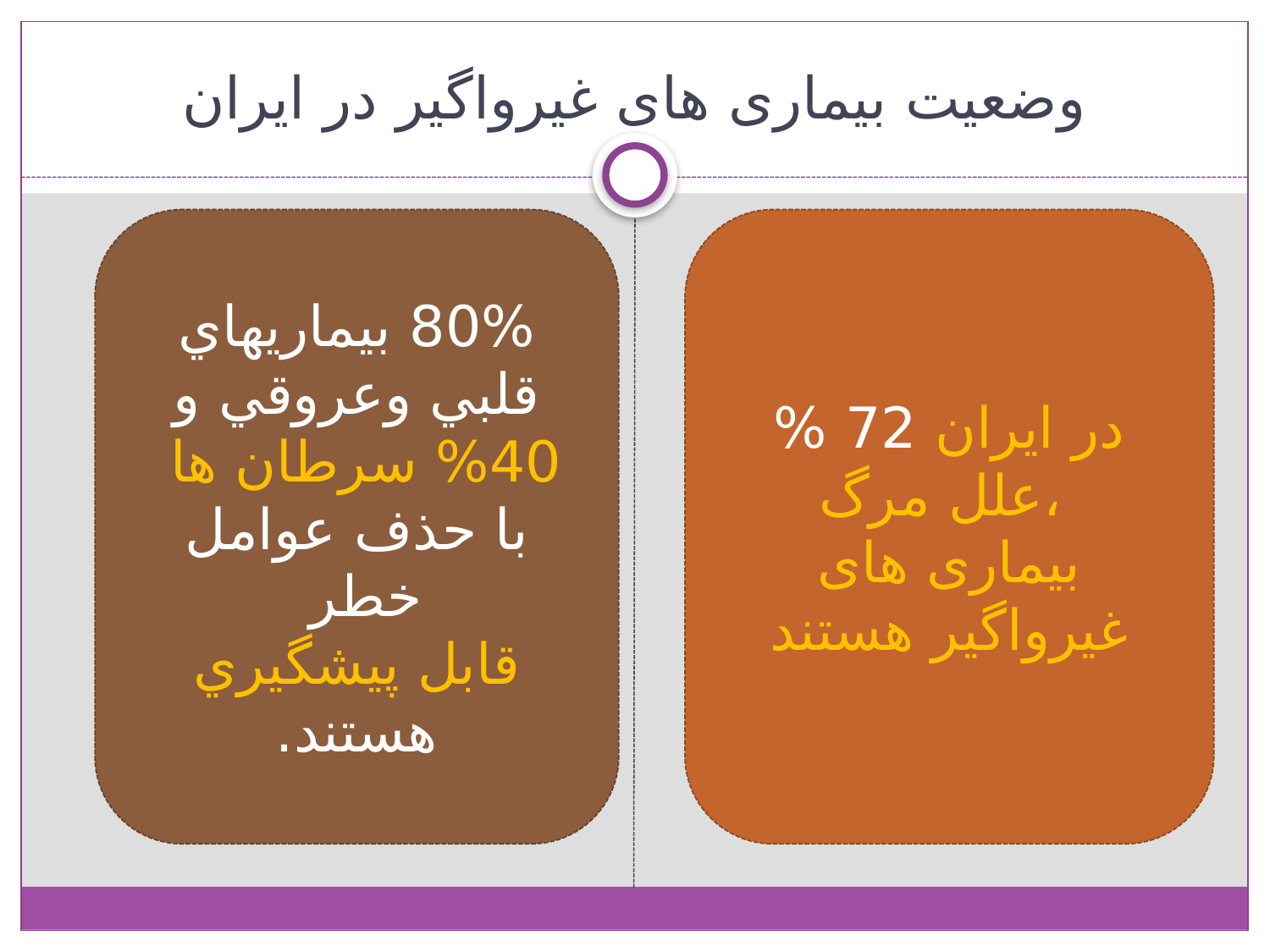

# وضعیت بیماری های غیرواگیر در ایران

80% بيماريهاي قلبي وعروقي و 40% سرطان ها
با حذف عوامل خطر
قابل پيشگيري هستند.
در ایران 72 % علل مرگ،
بیماری های غیرواگیر هستند